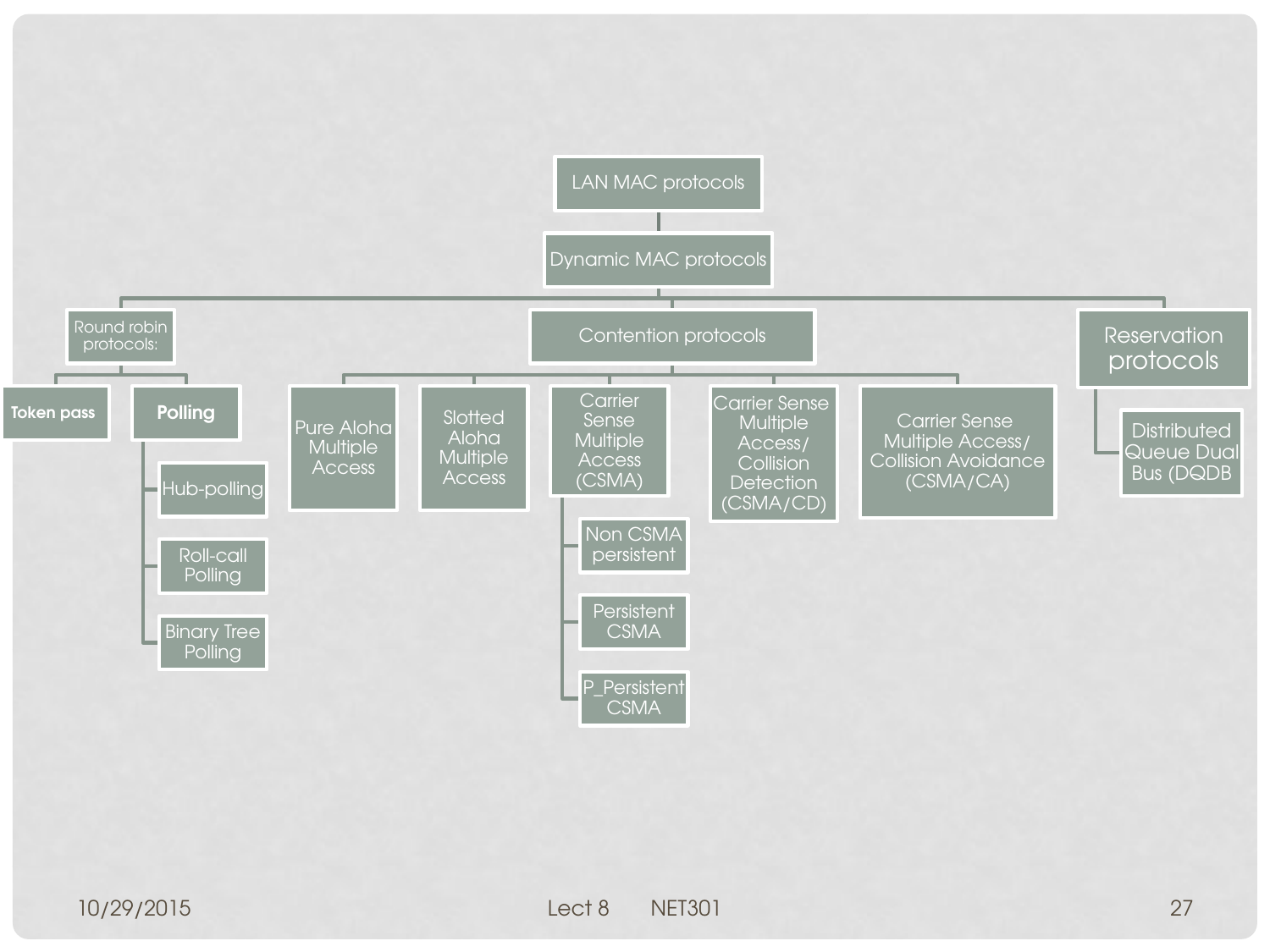

LAN MAC protocols
Dynamic MAC protocols
Round robin protocols:
Token pass
Polling
Hub-polling
Roll-call Polling
Binary Tree Polling
Contention protocols
Pure Aloha Multiple Access
Slotted Aloha Multiple Access
Carrier Sense Multiple Access (CSMA)
Non CSMA persistent
Persistent CSMA
P_Persistent CSMA
Carrier Sense  Multiple Access/ Collision Detection (CSMA/CD)
Carrier Sense  Multiple Access/ Collision Avoidance (CSMA/CA)
Reservation protocols
Distributed Queue Dual Bus (DQDB
10/29/2015
Lect 8       NET301
27